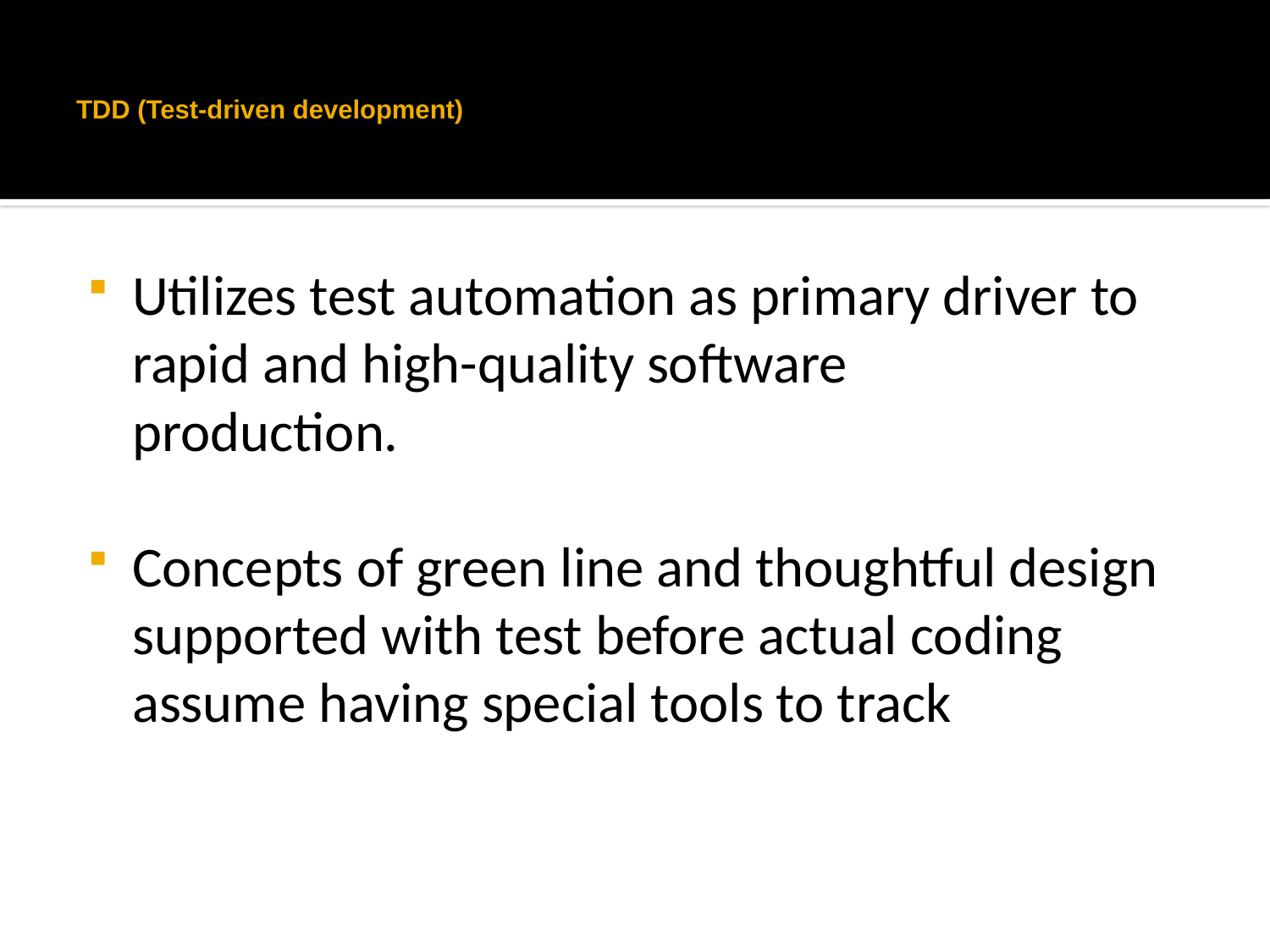

# TDD (Test-driven development)
Utilizes test automation as primary driver to rapid and high-quality software
	production.

Concepts of green line and thoughtful design supported with test before actual coding assume having special tools to track